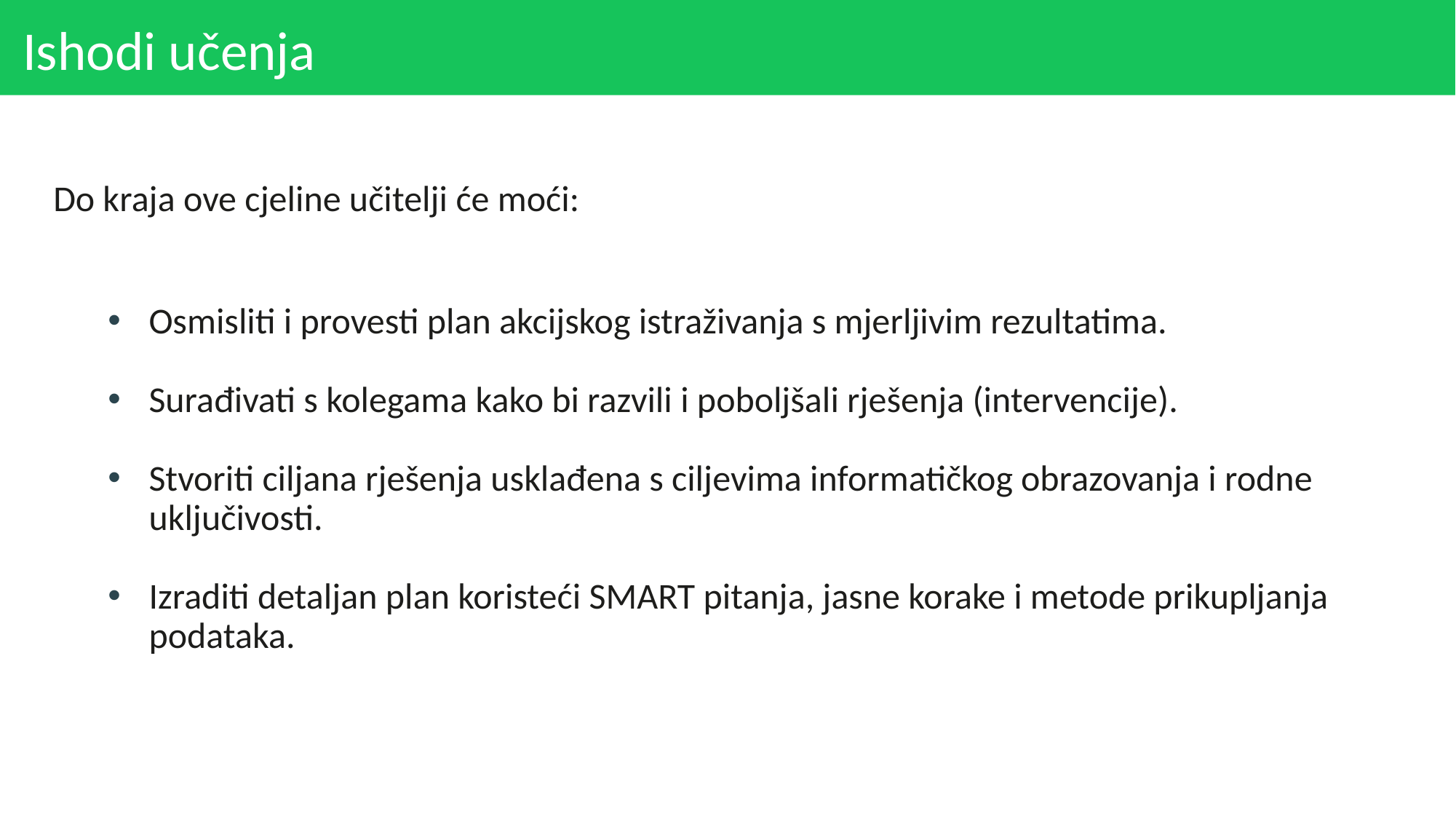

# Ishodi učenja
Do kraja ove cjeline učitelji će moći:

Osmisliti i provesti plan akcijskog istraživanja s mjerljivim rezultatima.

Surađivati s kolegama kako bi razvili i poboljšali rješenja (intervencije).

Stvoriti ciljana rješenja usklađena s ciljevima informatičkog obrazovanja i rodne uključivosti.

Izraditi detaljan plan koristeći SMART pitanja, jasne korake i metode prikupljanja podataka.